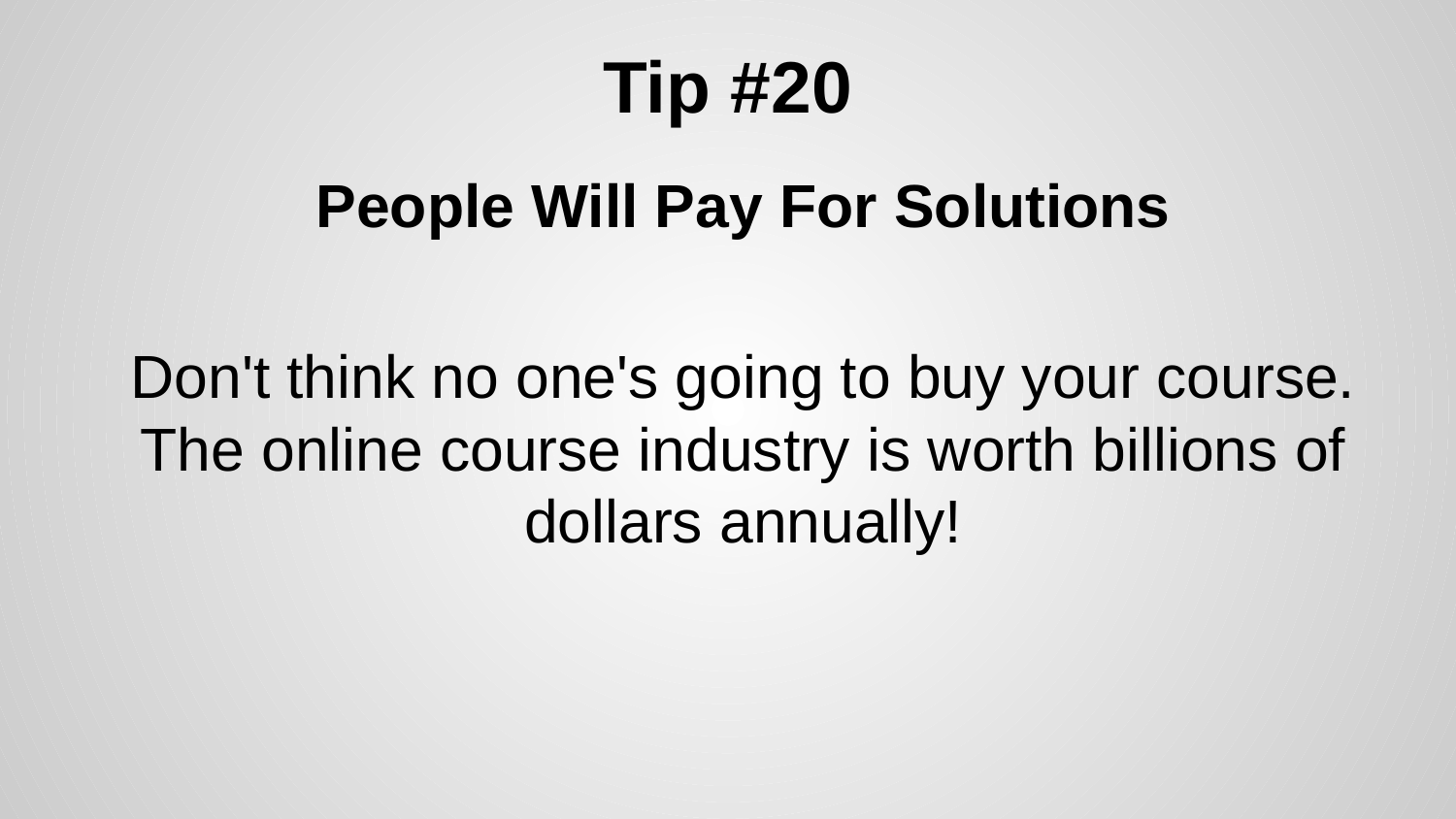

# Tip #20

People Will Pay For Solutions

Don't think no one's going to buy your course. The online course industry is worth billions of dollars annually!